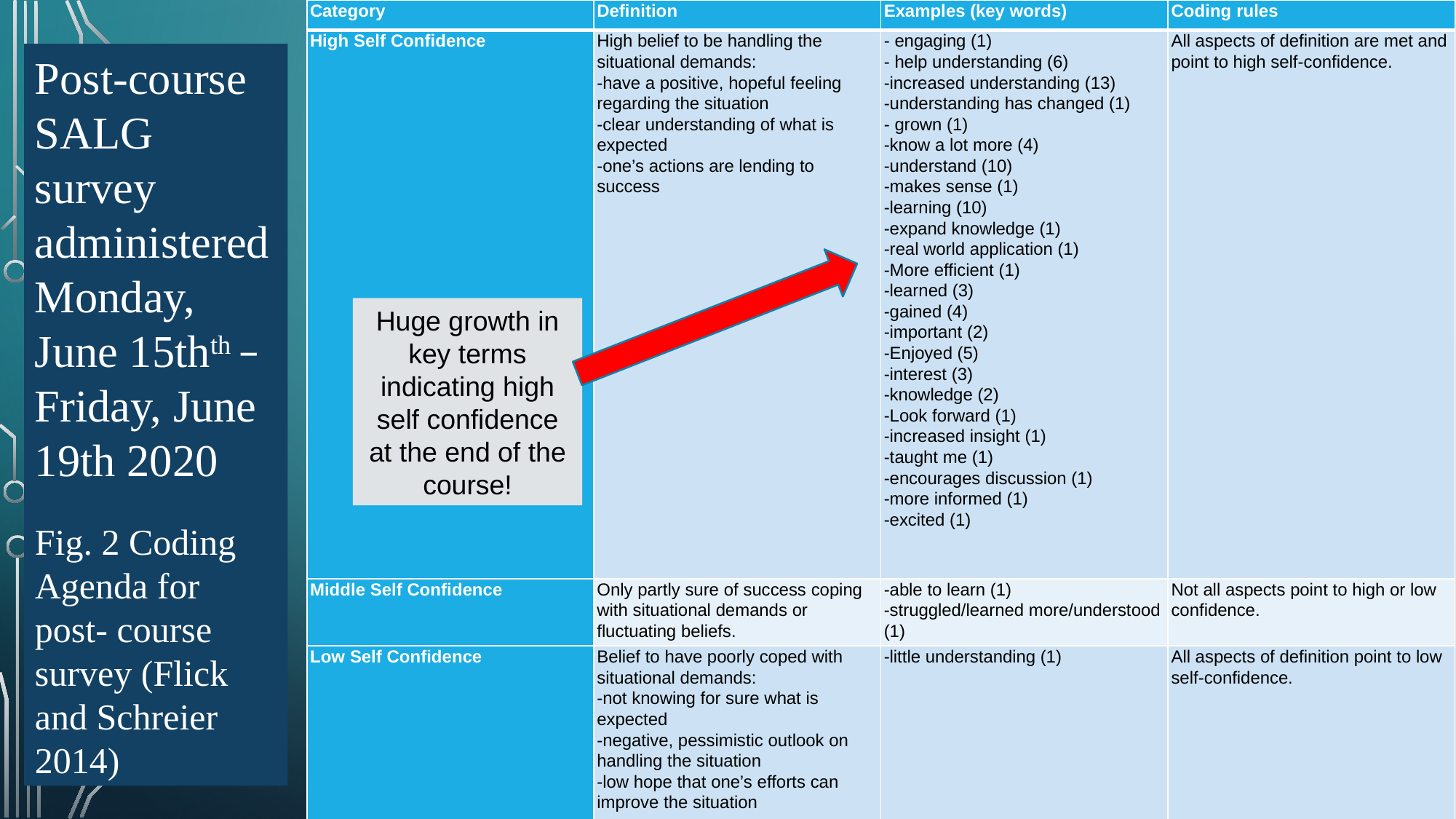

| Category | Definition | Examples (key words) | Coding rules |
| --- | --- | --- | --- |
| High Self Confidence | High belief to be handling the situational demands: -have a positive, hopeful feeling regarding the situation -clear understanding of what is expected -one’s actions are lending to success | - engaging (1) - help understanding (6) -increased understanding (13) -understanding has changed (1) - grown (1) -know a lot more (4) -understand (10) -makes sense (1) -learning (10) -expand knowledge (1) -real world application (1) -More efficient (1) -learned (3) -gained (4) -important (2) -Enjoyed (5) -interest (3) -knowledge (2) -Look forward (1) -increased insight (1) -taught me (1) -encourages discussion (1) -more informed (1) -excited (1) | All aspects of definition are met and point to high self-confidence. |
| Middle Self Confidence | Only partly sure of success coping with situational demands or fluctuating beliefs. | -able to learn (1) -struggled/learned more/understood (1) | Not all aspects point to high or low confidence. |
| Low Self Confidence | Belief to have poorly coped with situational demands: -not knowing for sure what is expected -negative, pessimistic outlook on handling the situation -low hope that one’s efforts can improve the situation | -little understanding (1) | All aspects of definition point to low self-confidence. |
Post-course SALG survey administered Monday, June 15thth – Friday, June 19th 2020

Fig. 2 Coding Agenda for post- course survey (Flick and Schreier 2014)

Huge growth in key terms indicating high self confidence at the end of the course!